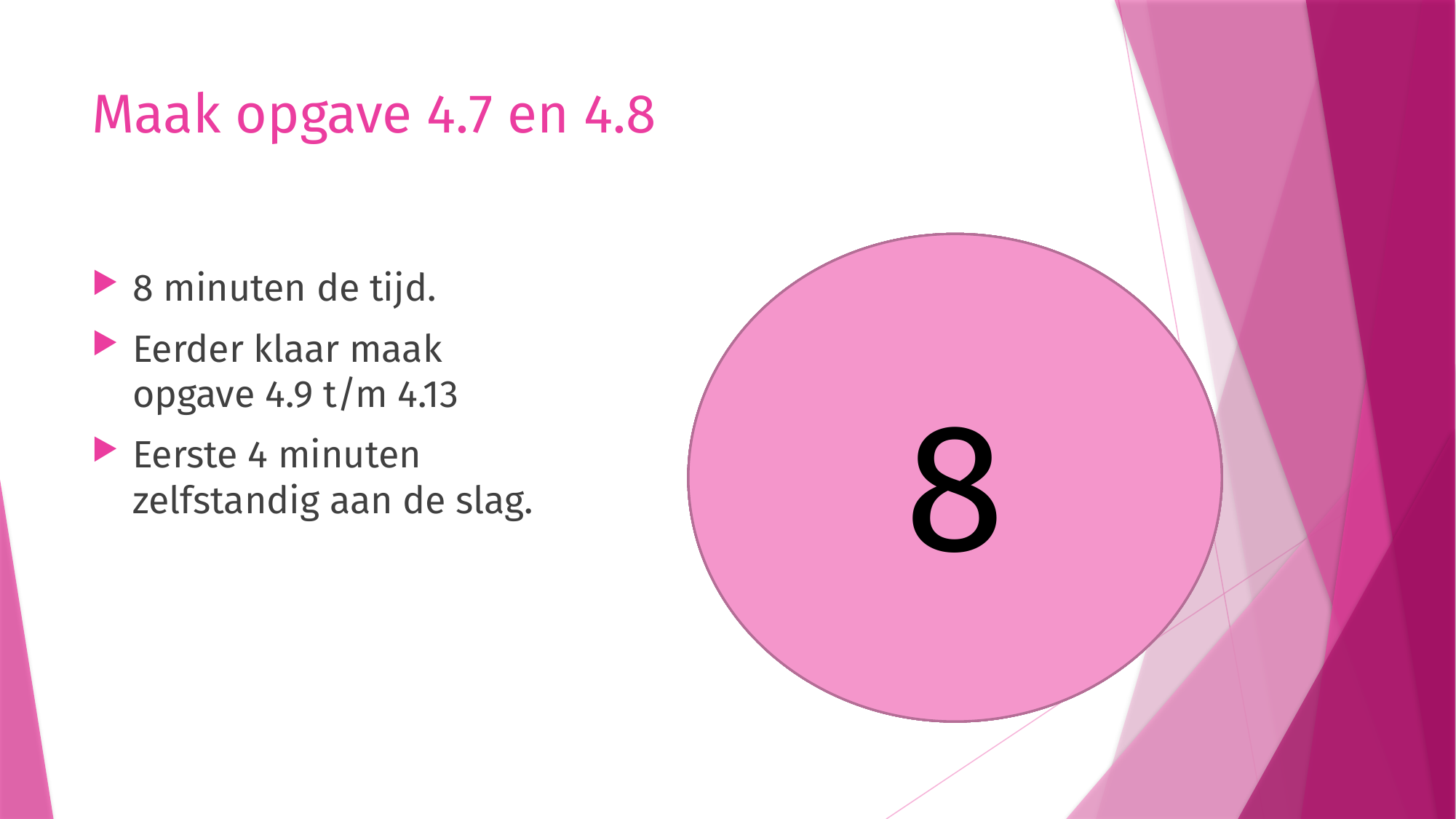

# Maak opgave 4.7 en 4.8
8
5
6
7
4
3
1
2
8 minuten de tijd.
Eerder klaar maak opgave 4.9 t/m 4.13
Eerste 4 minuten zelfstandig aan de slag.